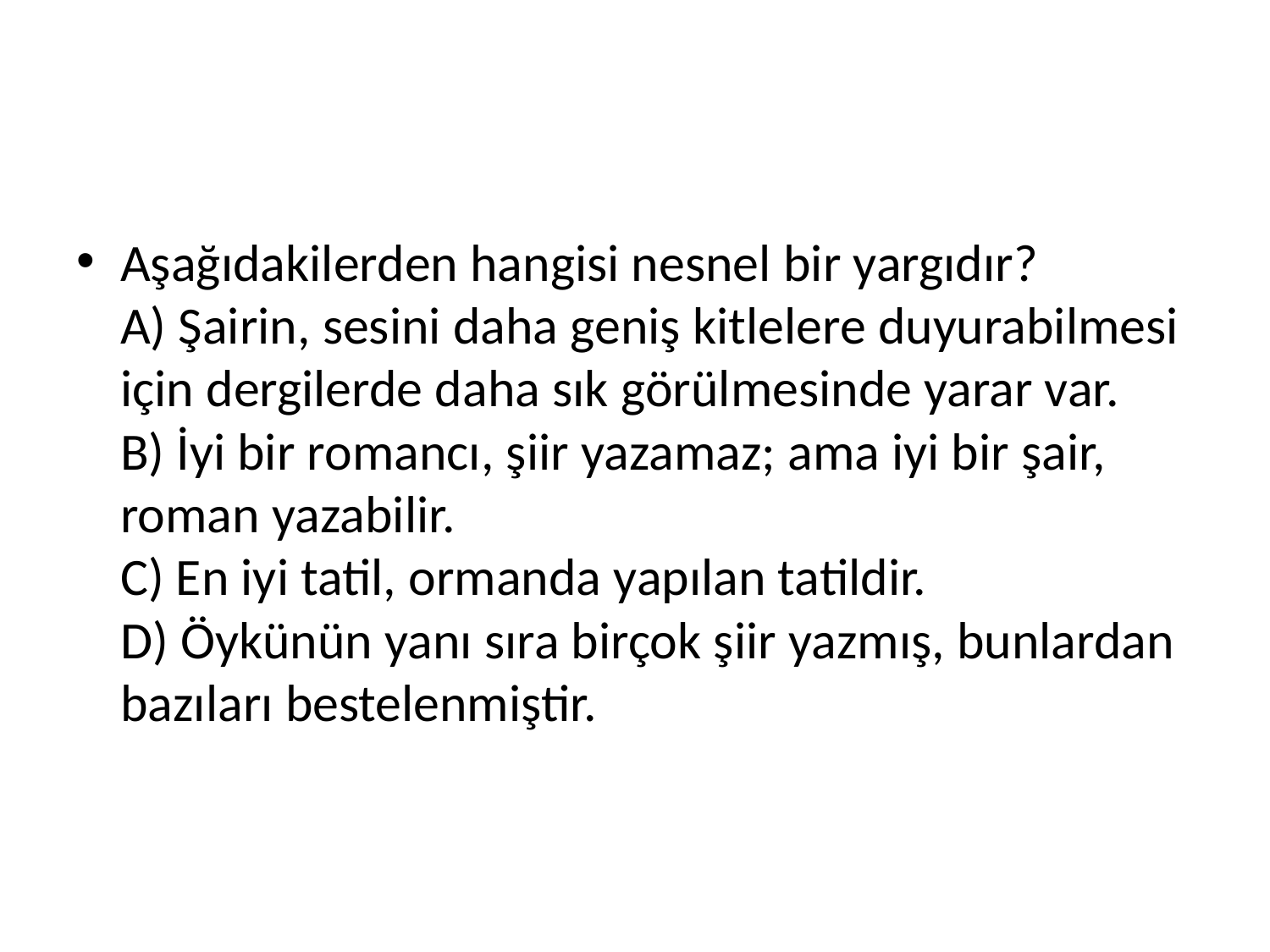

#
Aşağıdakilerden hangisi nesnel bir yargıdır?
A) Şairin, sesini daha geniş kitlelere duyurabilmesi için dergilerde daha sık görülmesinde yarar var.
B) İyi bir romancı, şiir yazamaz; ama iyi bir şair, roman yazabilir.
C) En iyi tatil, ormanda yapılan tatildir. 
D) Öykünün yanı sıra birçok şiir yazmış, bunlardan bazıları bestelenmiştir.